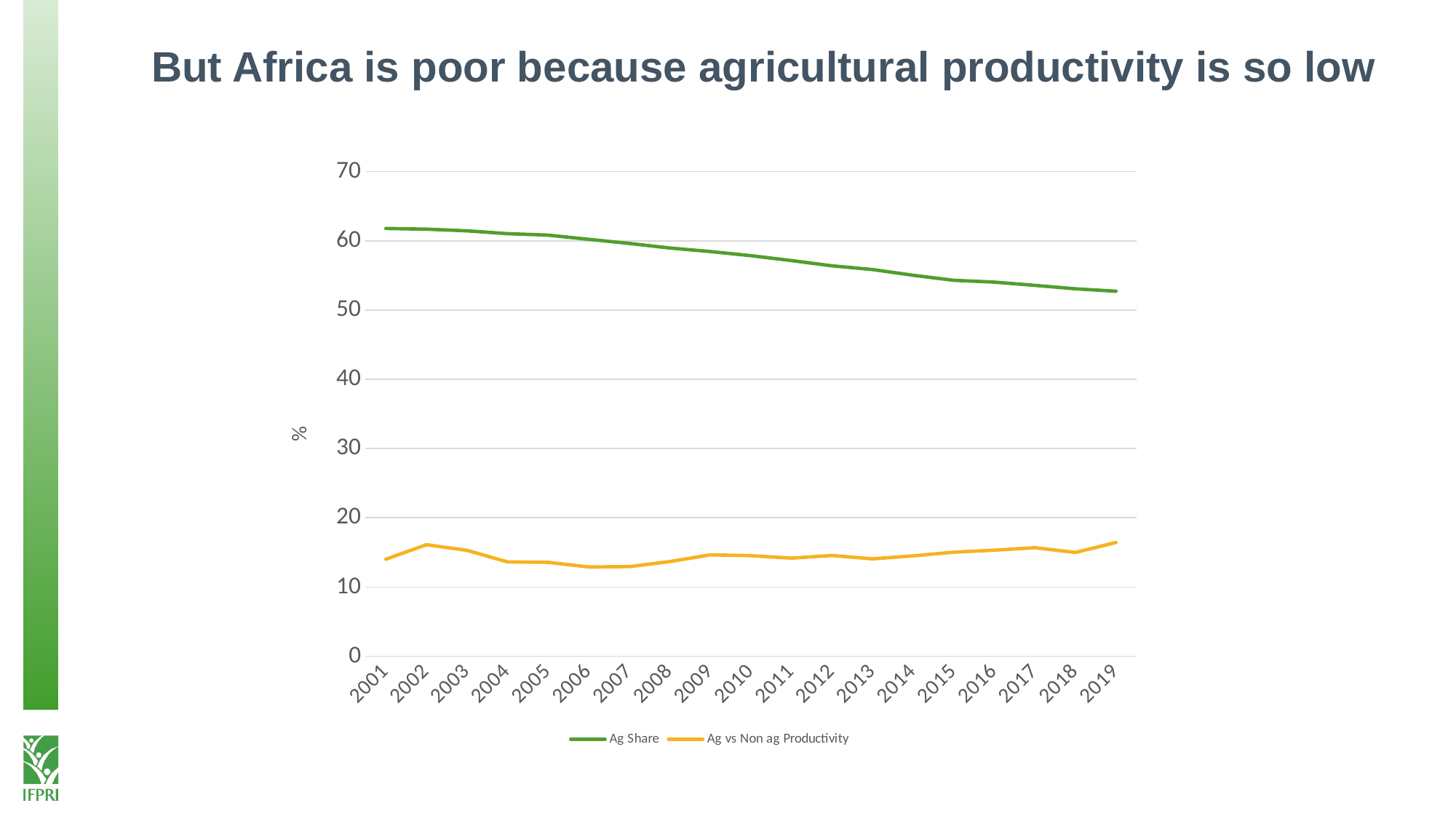

# But Africa is poor because agricultural productivity is so low

### Chart

| Category |  |  |
|---|---|---|
| 2001 | 61.77697455082441 | 14.024541991977522 |
| 2002 | 61.67385601784703 | 16.113453498455414 |
| 2003 | 61.43609794216431 | 15.301555184964261 |
| 2004 | 61.02683724639863 | 13.632738475410472 |
| 2005 | 60.81455558611872 | 13.572838493332357 |
| 2006 | 60.21112145226042 | 12.908495401461675 |
| 2007 | 59.61965663800029 | 12.948004489091227 |
| 2008 | 58.95213063310279 | 13.68354455209314 |
| 2009 | 58.44602328813598 | 14.655801676662817 |
| 2010 | 57.85176265711485 | 14.531355471176873 |
| 2011 | 57.14178064919794 | 14.178527505175087 |
| 2012 | 56.38378022684001 | 14.555900423171039 |
| 2013 | 55.845856451140605 | 14.074523444186221 |
| 2014 | 55.01695032457948 | 14.507470252593729 |
| 2015 | 54.29401779813236 | 15.034900959217994 |
| 2016 | 54.03011360038966 | 15.32685264191981 |
| 2017 | 53.5606288977578 | 15.682824823061095 |
| 2018 | 53.06188046141078 | 14.999005811884563 |
| 2019 | 52.71591283227423 | 16.43782344007166 |